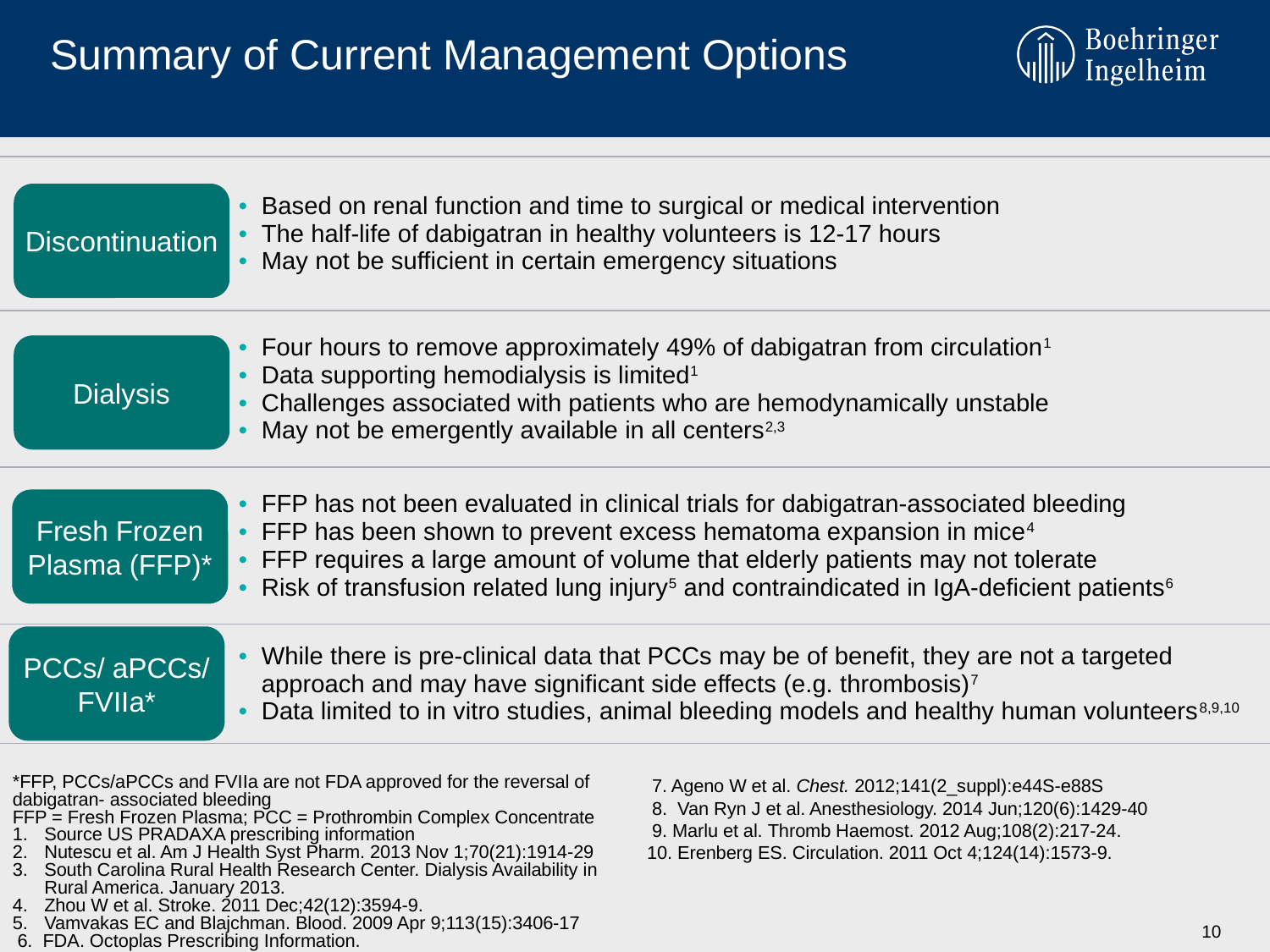

# Summary of Current Management Options
|  | Based on renal function and time to surgical or medical intervention The half-life of dabigatran in healthy volunteers is 12-17 hours May not be sufficient in certain emergency situations |
| --- | --- |
|  | Four hours to remove approximately 49% of dabigatran from circulation1 Data supporting hemodialysis is limited1 Challenges associated with patients who are hemodynamically unstable May not be emergently available in all centers2,3 |
|  | FFP has not been evaluated in clinical trials for dabigatran-associated bleeding FFP has been shown to prevent excess hematoma expansion in mice4 FFP requires a large amount of volume that elderly patients may not tolerate Risk of transfusion related lung injury5 and contraindicated in IgA-deficient patients6 |
|  | While there is pre-clinical data that PCCs may be of benefit, they are not a targeted approach and may have significant side effects (e.g. thrombosis)7 Data limited to in vitro studies, animal bleeding models and healthy human volunteers8,9,10 |
Discontinuation
Dialysis
Fresh Frozen Plasma (FFP)*
PCCs/ aPCCs/ FVIIa*
*FFP, PCCs/aPCCs and FVIIa are not FDA approved for the reversal of dabigatran- associated bleeding
FFP = Fresh Frozen Plasma; PCC = Prothrombin Complex Concentrate
Source US PRADAXA prescribing information
Nutescu et al. Am J Health Syst Pharm. 2013 Nov 1;70(21):1914-29
South Carolina Rural Health Research Center. Dialysis Availability in Rural America. January 2013.
Zhou W et al. Stroke. 2011 Dec;42(12):3594-9.
Vamvakas EC and Blajchman. Blood. 2009 Apr 9;113(15):3406-17
 6.  FDA. Octoplas Prescribing Information.
 7. Ageno W et al. Chest. 2012;141(2_suppl):e44S-e88S
 8.  Van Ryn J et al. Anesthesiology. 2014 Jun;120(6):1429-40
 9. Marlu et al. Thromb Haemost. 2012 Aug;108(2):217-24.
10. Erenberg ES. Circulation. 2011 Oct 4;124(14):1573-9.

10